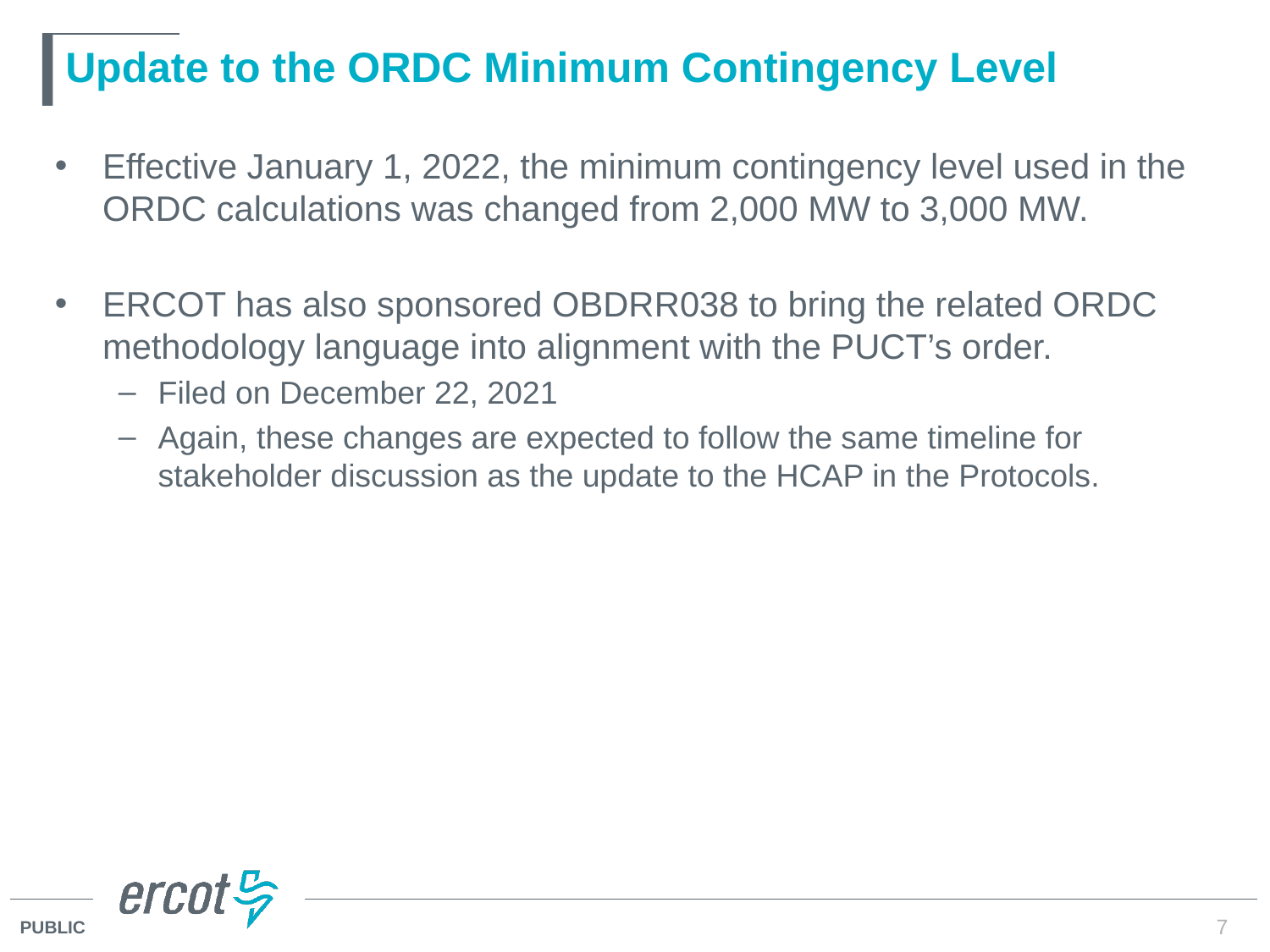

# Update to the ORDC Minimum Contingency Level
Effective January 1, 2022, the minimum contingency level used in the ORDC calculations was changed from 2,000 MW to 3,000 MW.

ERCOT has also sponsored OBDRR038 to bring the related ORDC methodology language into alignment with the PUCT’s order.
Filed on December 22, 2021
Again, these changes are expected to follow the same timeline for stakeholder discussion as the update to the HCAP in the Protocols.

7